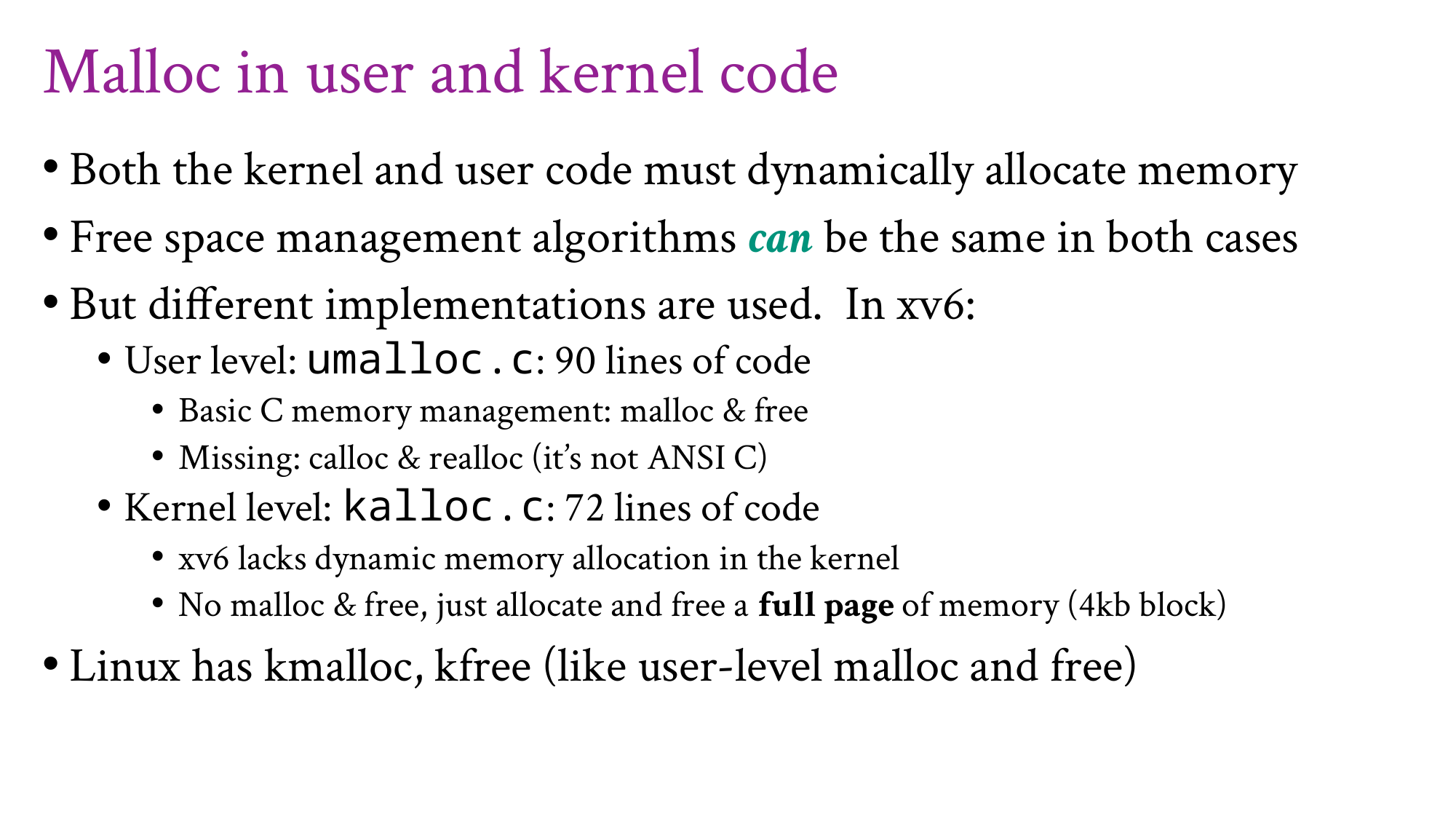

# Malloc in user and kernel code
Both the kernel and user code must dynamically allocate memory
Free space management algorithms can be the same in both cases
But different implementations are used.  In xv6:
User level: umalloc.c: 90 lines of code
Basic C memory management: malloc & free
Missing: calloc & realloc (it’s not ANSI C)
Kernel level: kalloc.c: 72 lines of code
xv6 lacks dynamic memory allocation in the kernel
No malloc & free, just allocate and free a full page of memory (4kb block)
Linux has kmalloc, kfree (like user-level malloc and free)